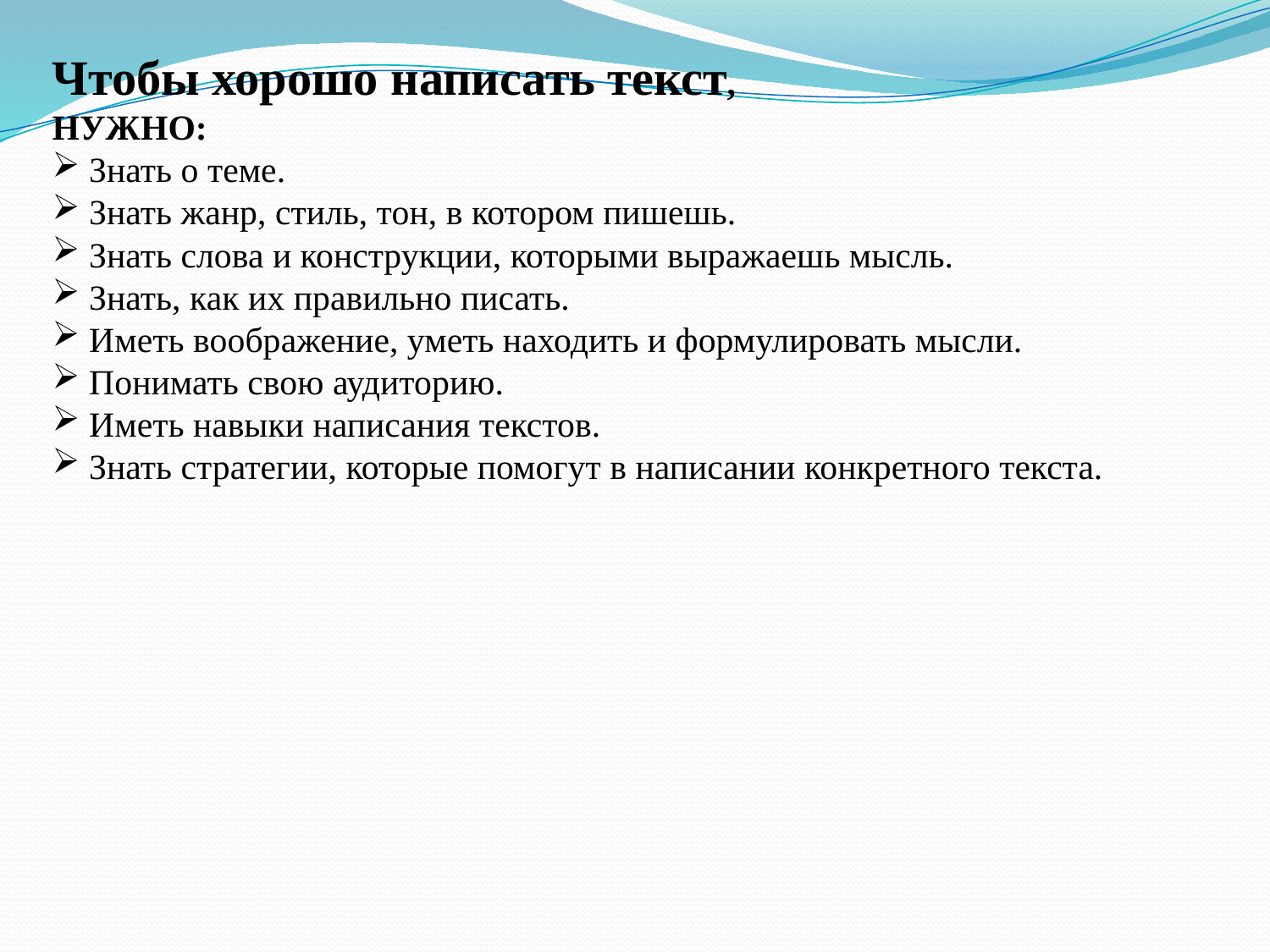

Чтобы хорошо написать текст,
НУЖНО:
 Знать о теме.
 Знать жанр, стиль, тон, в котором пишешь.
 Знать слова и конструкции, которыми выражаешь мысль.
 Знать, как их правильно писать.
 Иметь воображение, уметь находить и формулировать мысли.
 Понимать свою аудиторию.
 Иметь навыки написания текстов.
 Знать стратегии, которые помогут в написании конкретного текста.